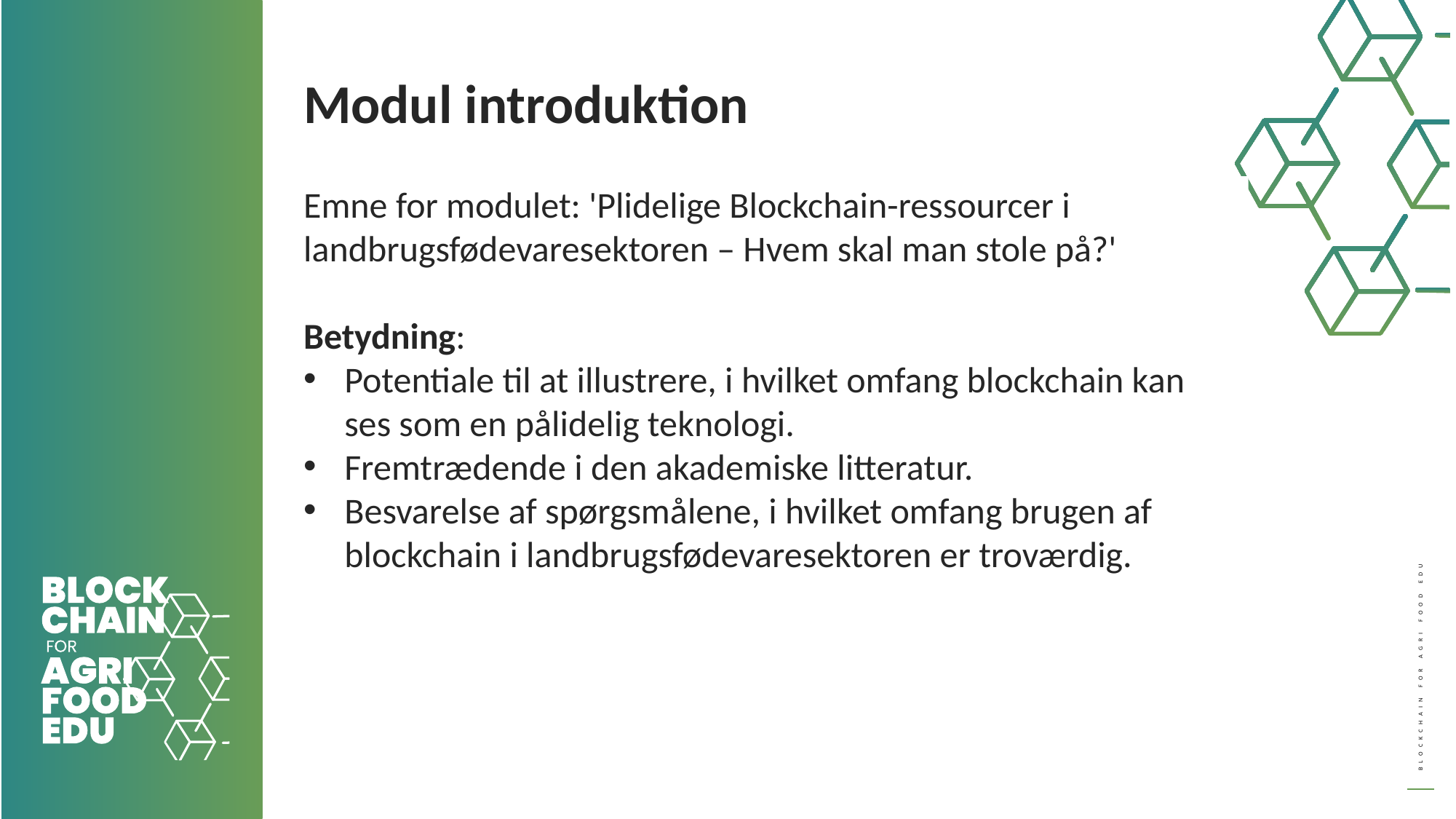

Modul introduktion
Emne for modulet: 'Plidelige Blockchain-ressourcer i landbrugsfødevaresektoren – Hvem skal man stole på?'
Betydning:
Potentiale til at illustrere, i hvilket omfang blockchain kan ses som en pålidelig teknologi.
Fremtrædende i den akademiske litteratur.
Besvarelse af spørgsmålene, i hvilket omfang brugen af ​​blockchain i landbrugsfødevaresektoren er troværdig.